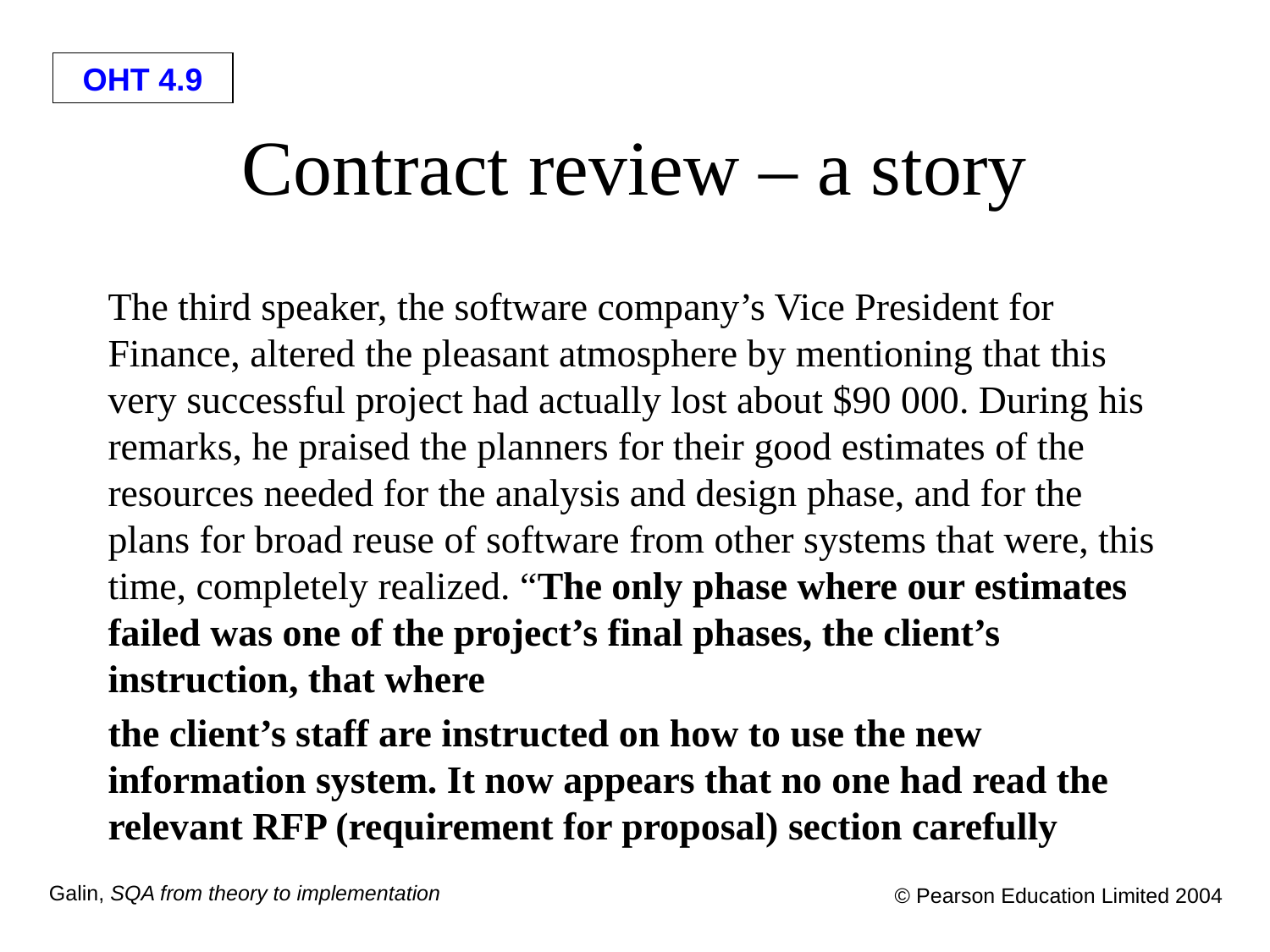

# Contract review – a story
The third speaker, the software company’s Vice President for Finance, altered the pleasant atmosphere by mentioning that this very successful project had actually lost about $90 000. During his remarks, he praised the planners for their good estimates of the resources needed for the analysis and design phase, and for the plans for broad reuse of software from other systems that were, this time, completely realized. “The only phase where our estimates failed was one of the project’s final phases, the client’s instruction, that where
the client’s staff are instructed on how to use the new information system. It now appears that no one had read the relevant RFP (requirement for proposal) section carefully